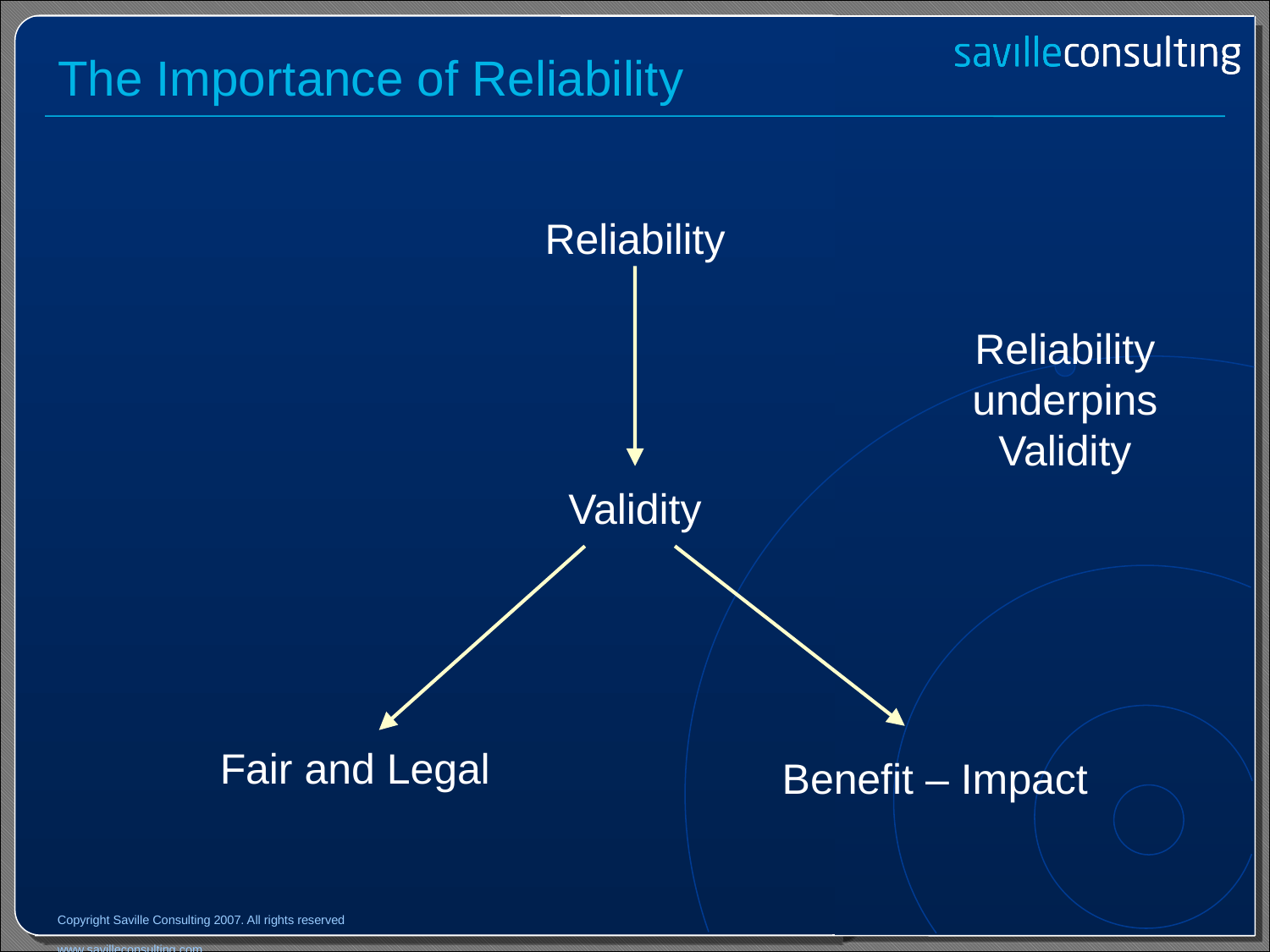

# The Importance of Reliability

Reliability

Reliability underpins Validity
Validity

Fair and Legal
Benefit – Impact